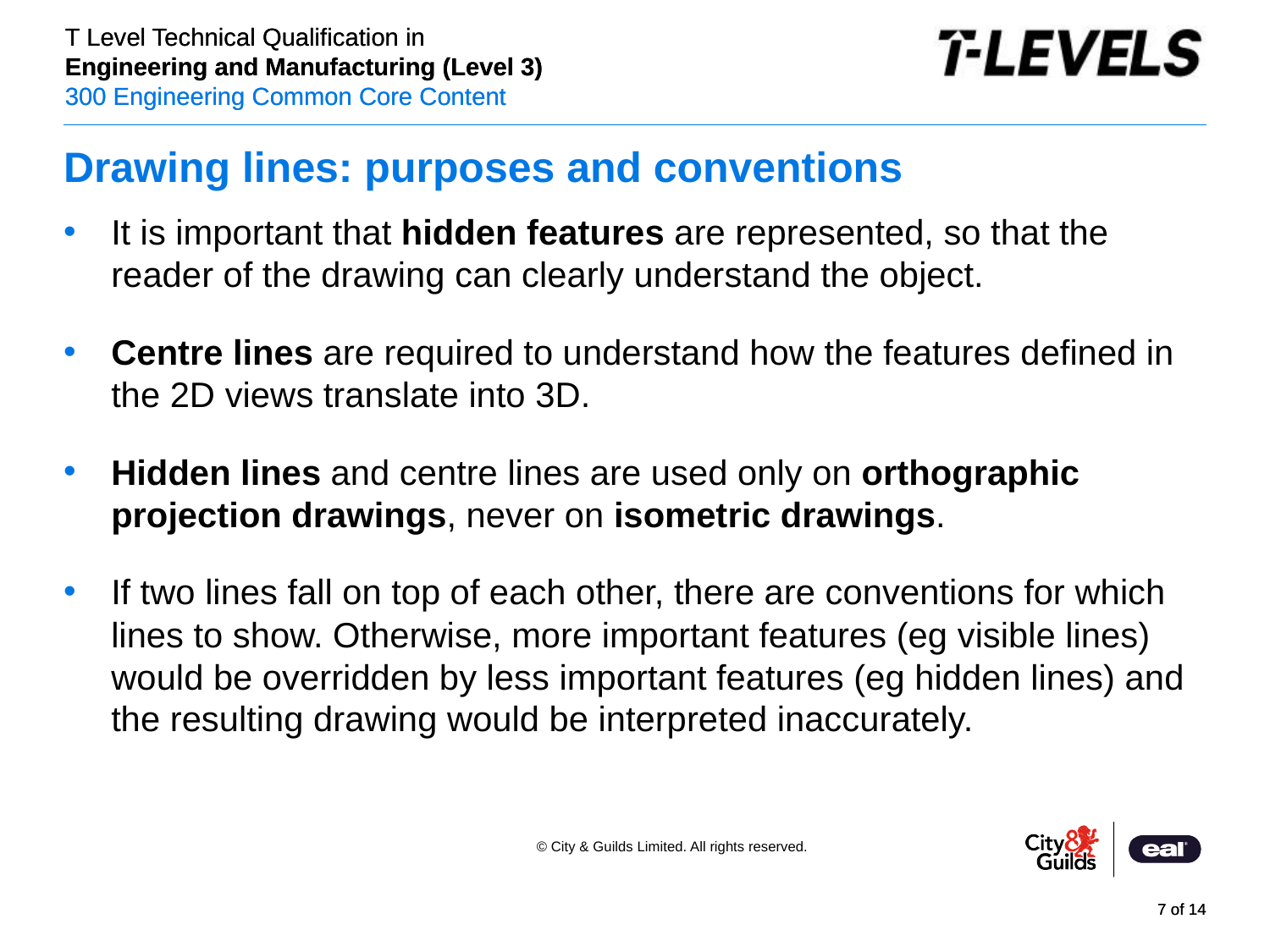

# Drawing lines: purposes and conventions
It is important that hidden features are represented, so that the reader of the drawing can clearly understand the object.
Centre lines are required to understand how the features defined in the 2D views translate into 3D.
Hidden lines and centre lines are used only on orthographic projection drawings, never on isometric drawings.
If two lines fall on top of each other, there are conventions for which lines to show. Otherwise, more important features (eg visible lines) would be overridden by less important features (eg hidden lines) and the resulting drawing would be interpreted inaccurately.